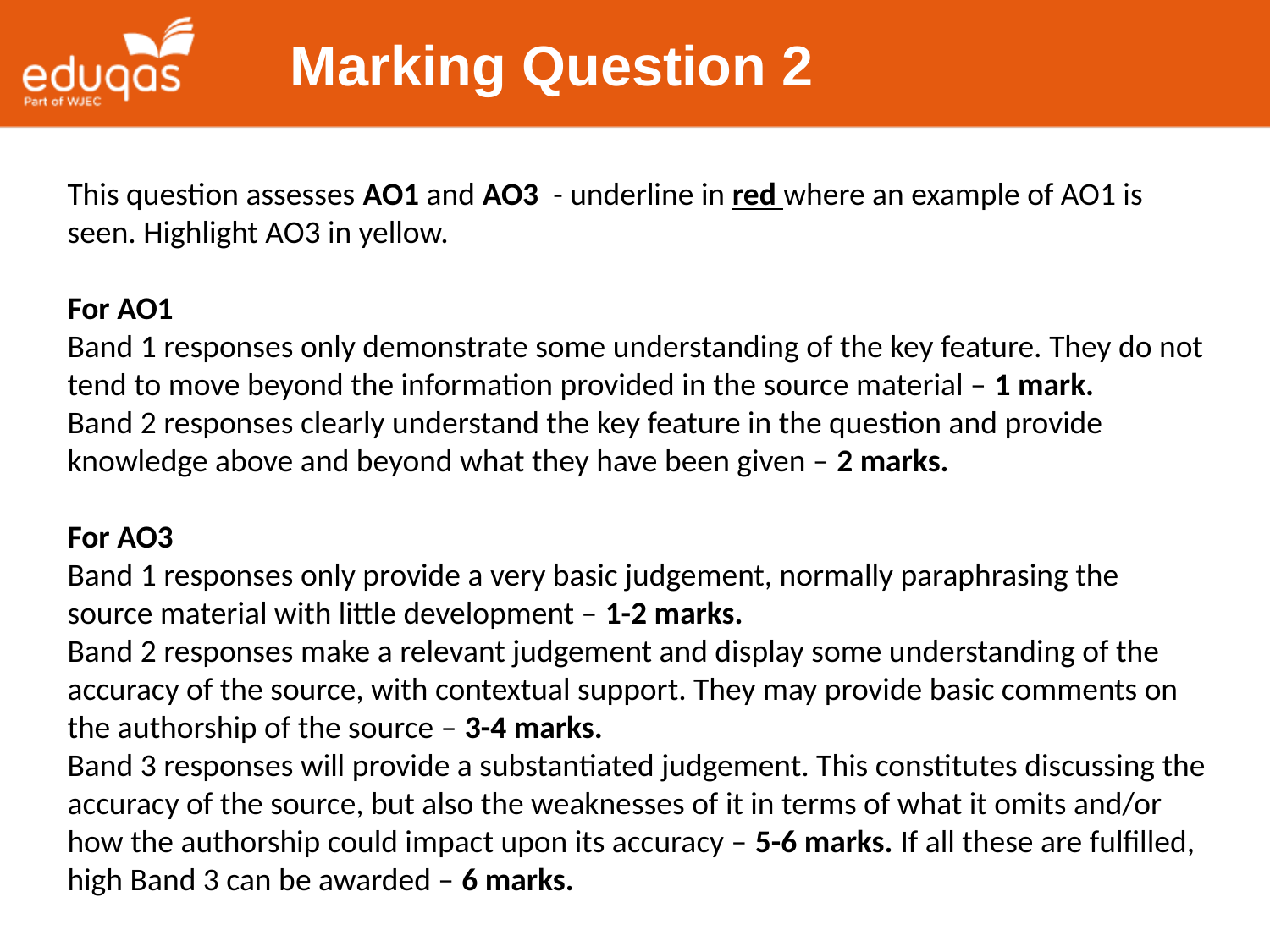

# Marking Question 2
This question assesses AO1 and AO3  - underline in red where an example of AO1 is seen. Highlight AO3 in yellow.

For AO1
Band 1 responses only demonstrate some understanding of the key feature. They do not tend to move beyond the information provided in the source material – 1 mark.
Band 2 responses clearly understand the key feature in the question and provide knowledge above and beyond what they have been given – 2 marks.

For AO3
Band 1 responses only provide a very basic judgement, normally paraphrasing the source material with little development – 1-2 marks.
Band 2 responses make a relevant judgement and display some understanding of the accuracy of the source, with contextual support. They may provide basic comments on the authorship of the source – 3-4 marks.
Band 3 responses will provide a substantiated judgement. This constitutes discussing the accuracy of the source, but also the weaknesses of it in terms of what it omits and/or how the authorship could impact upon its accuracy – 5-6 marks. If all these are fulfilled, high Band 3 can be awarded – 6 marks.